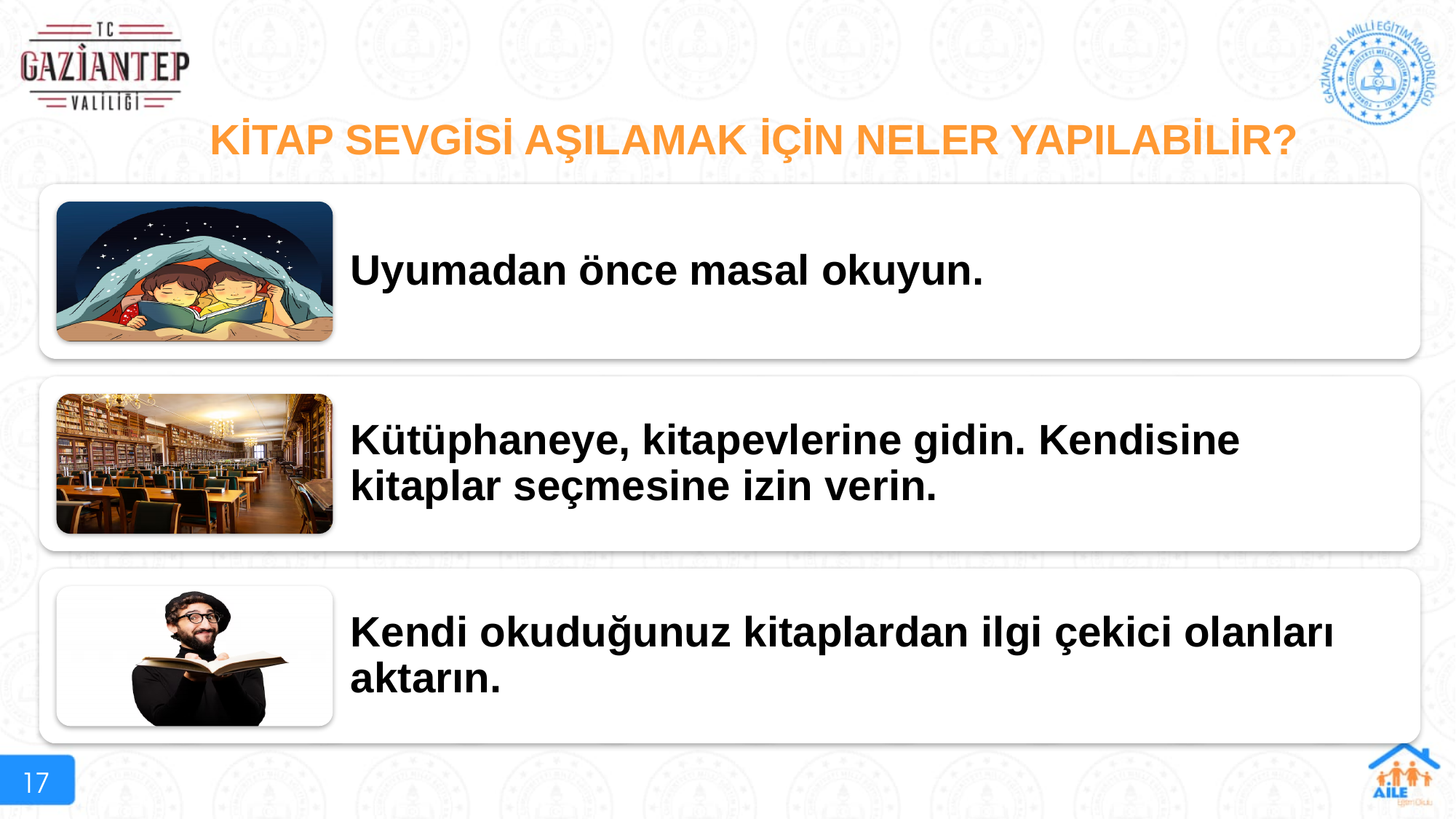

KİTAP SEVGİSİ AŞILAMAK İÇİN NELER YAPILABİLİR?
Uyumadan önce masal okuyun.
Kütüphaneye, kitapevlerine gidin. Kendisine kitaplar seçmesine izin verin.
Kendi okuduğunuz kitaplardan ilgi çekici olanları  aktarın.
17